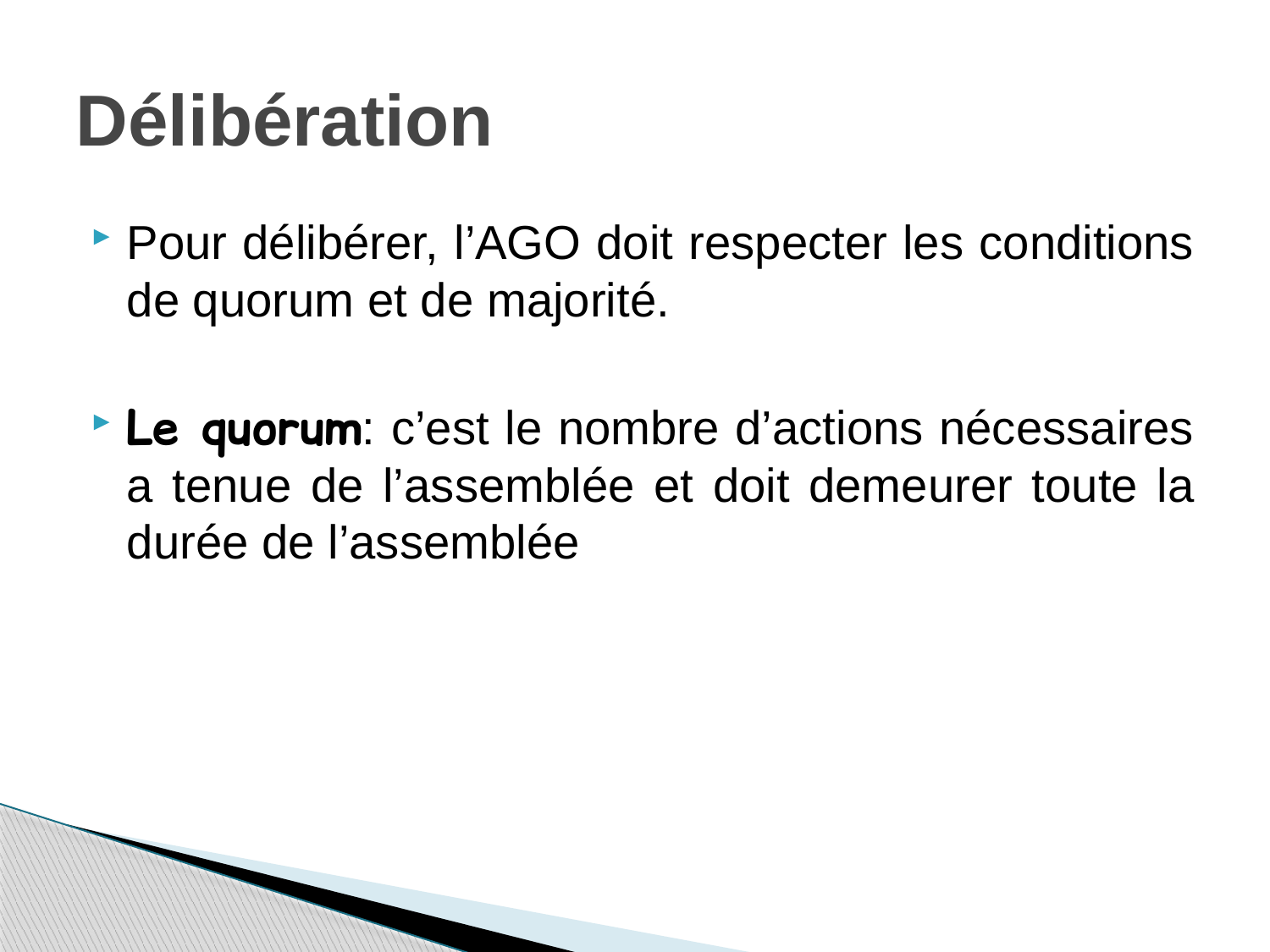

# Délibération
Pour délibérer, l’AGO doit respecter les conditions de quorum et de majorité.

Le quorum: c’est le nombre d’actions nécessaires a tenue de l’assemblée et doit demeurer toute la durée de l’assemblée